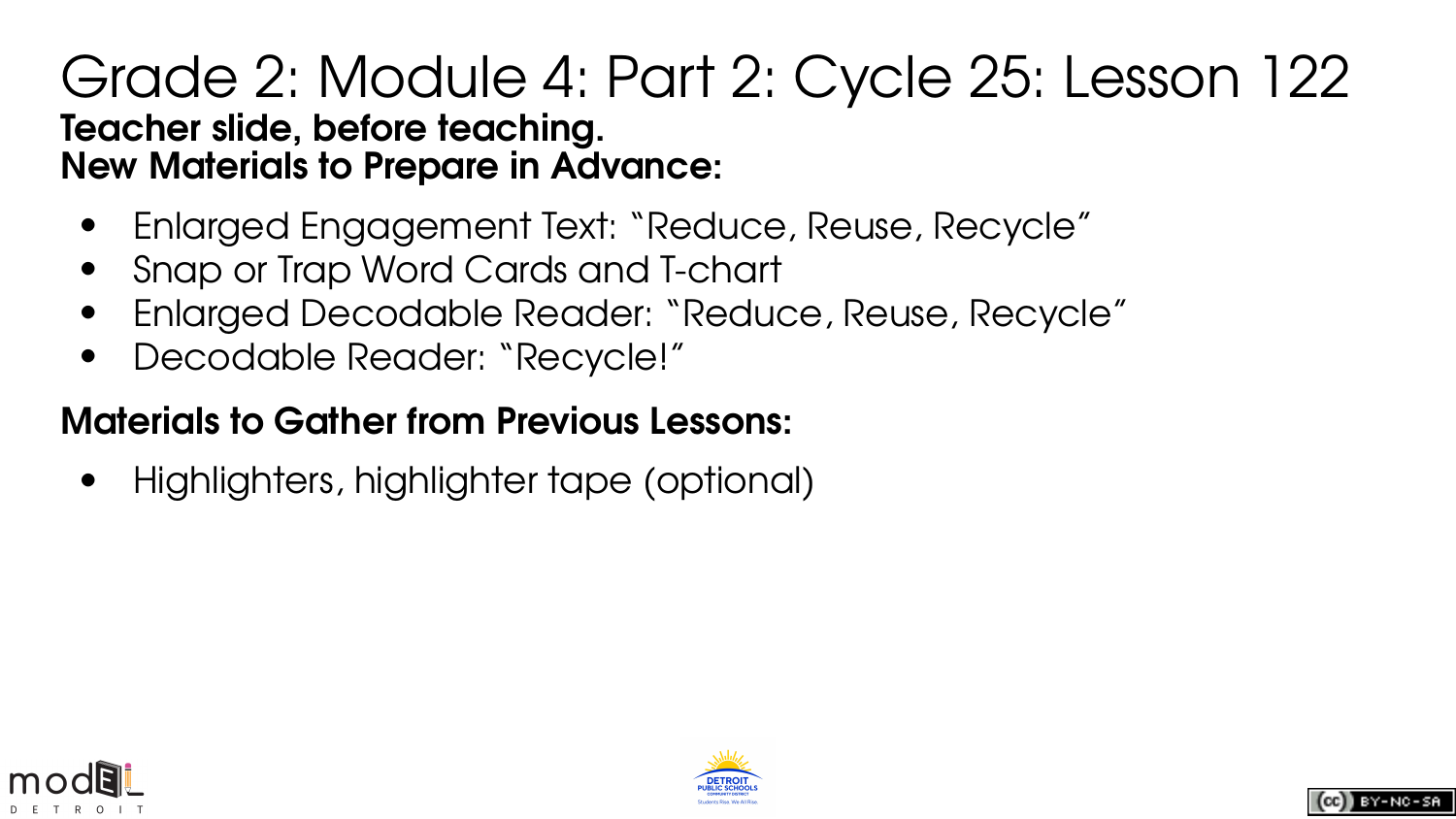

# Grade 2: Module 4: Part 2: Cycle 25: Lesson 122
Teacher slide, before teaching.
New Materials to Prepare in Advance:
Enlarged Engagement Text: “Reduce, Reuse, Recycle”
Snap or Trap Word Cards and T-chart
Enlarged Decodable Reader: “Reduce, Reuse, Recycle”
Decodable Reader: “Recycle!”
Materials to Gather from Previous Lessons:
Highlighters, highlighter tape (optional)